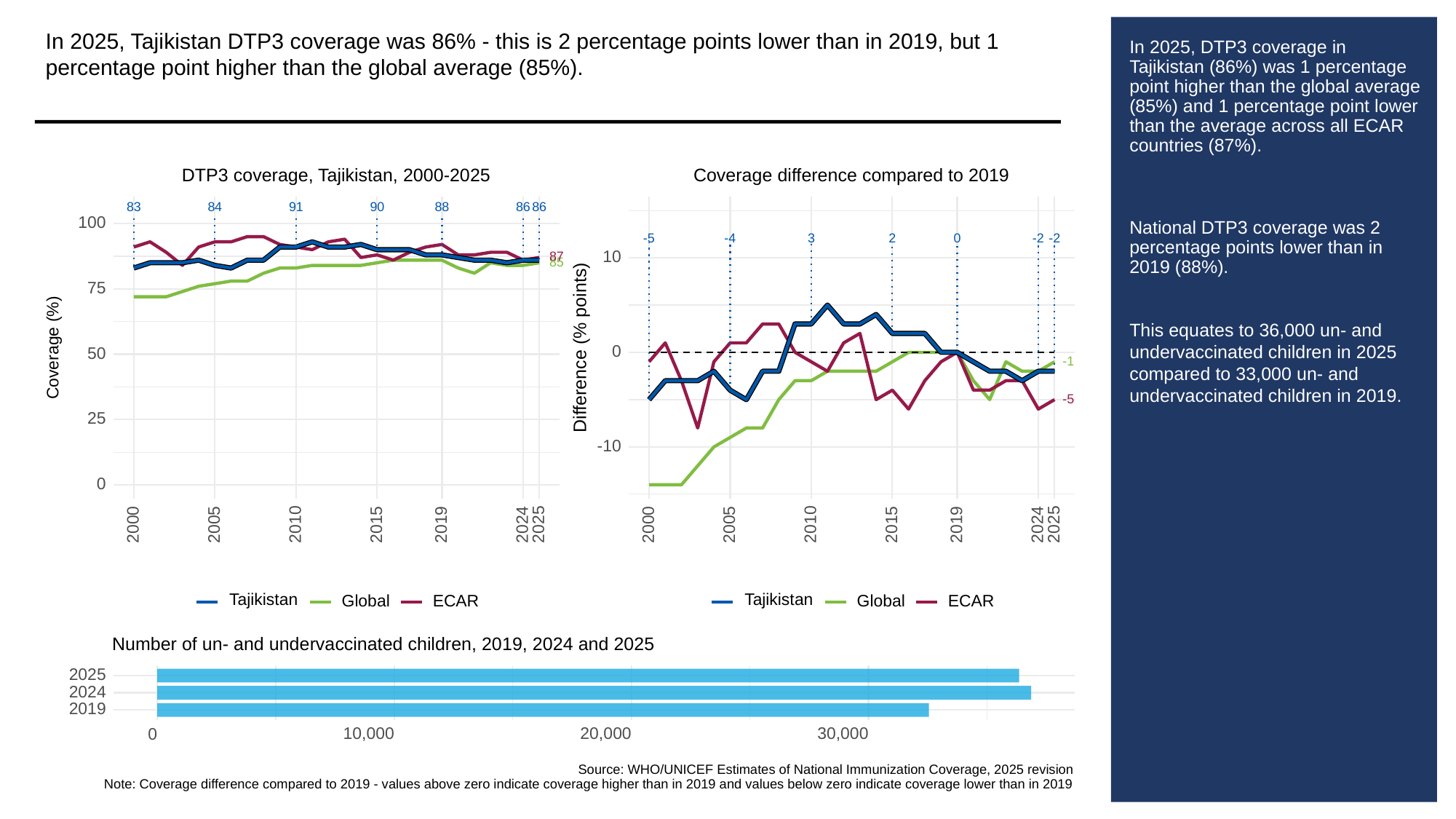

In 2025, Tajikistan DTP3 coverage was 86% - this is 2 percentage points lower than in 2019, but 1 percentage point higher than the global average (85%).
# In 2025, DTP3 coverage in Tajikistan (86%) was 1 percentage point higher than the global average (85%) and 1 percentage point lower than the average across all ECAR countries (87%).

National DTP3 coverage was 2 percentage points lower than in 2019 (88%).

This equates to 36,000 un- and undervaccinated children in 2025 compared to 33,000 un- and undervaccinated children in 2019.

Coverage difference compared to 2019
DTP3 coverage, Tajikistan, 2000-2025

83
84
91
90
88
86
86

100

3
0
2
-2
-2
-5
-4

10
87

85

75

Difference (% points)
Coverage (%)
0
50

-1

-5

25

-10

0

2000
2005
2010
2015
2019
2024
2025
2000
2005
2010
2015
2019
2024
2025
Tajikistan
Tajikistan
Global
ECAR
Global
ECAR

Number of un- and undervaccinated children, 2019, 2024 and 2025

2025

2024

2019

10,000
20,000
30,000
0
Source: WHO/UNICEF Estimates of National Immunization Coverage, 2025 revision
Note: Coverage difference compared to 2019 - values above zero indicate coverage higher than in 2019 and values below zero indicate coverage lower than in 2019